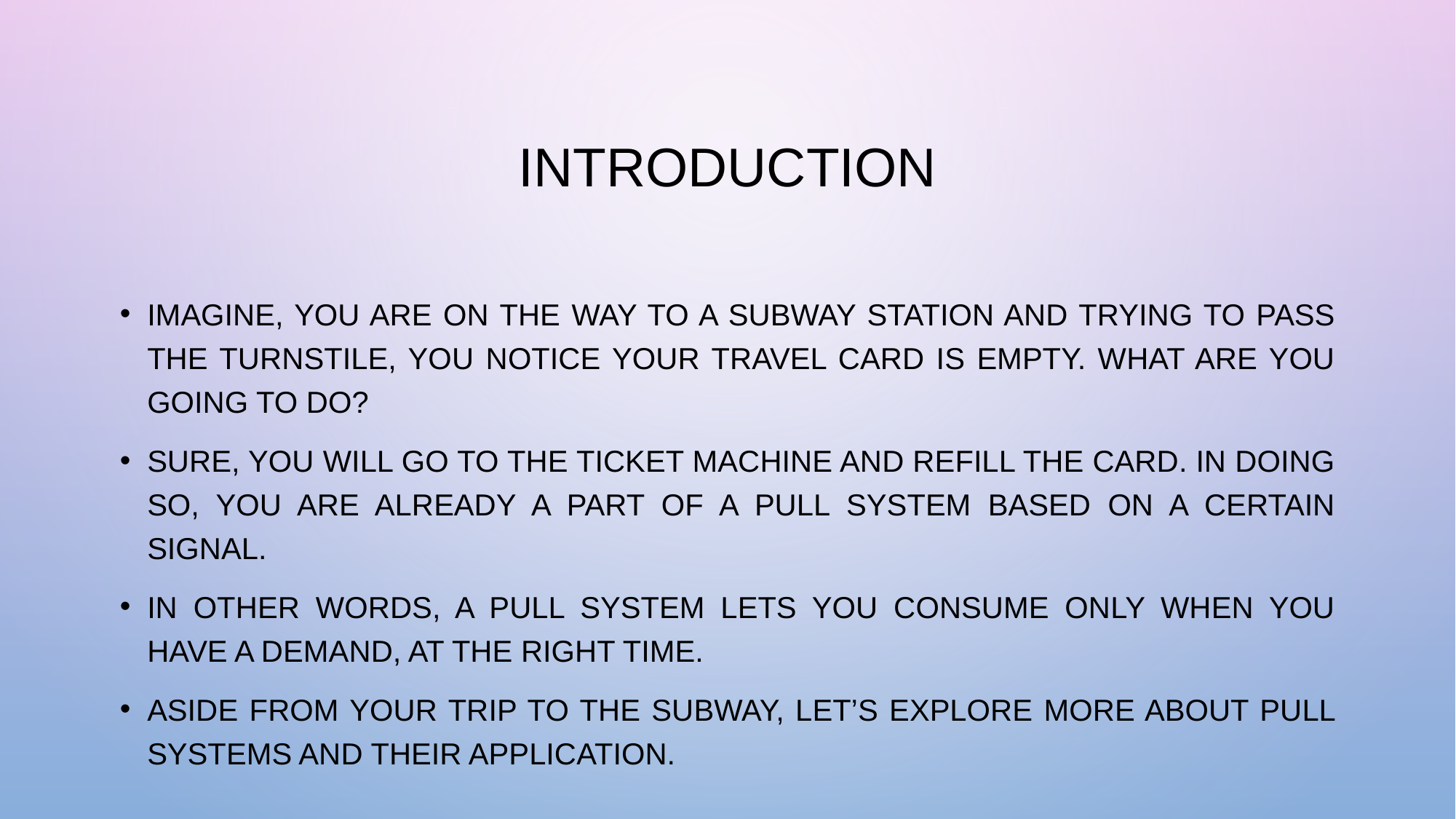

# Introduction
Imagine, you are on the way to a subway station and trying to pass the turnstile, you notice your travel card is empty. What are you going to do?
Sure, you will go to the ticket machine and refill the card. In doing so, you are already a part of a pull system based on a certain signal.
In other words, a pull system lets you consume only when you have a demand, at the right time.
Aside from your trip to the subway, let’s explore more about pull systems and their application.